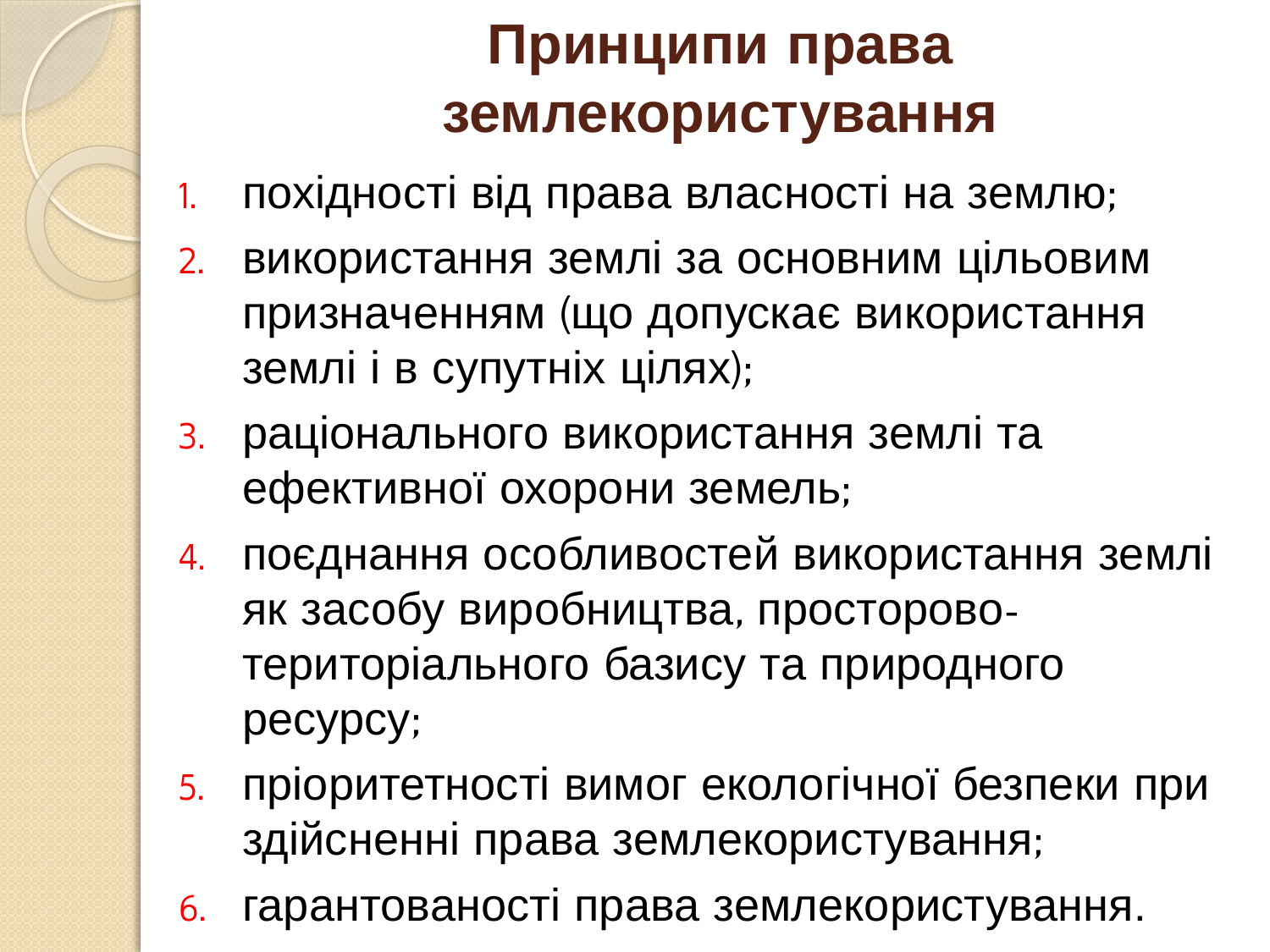

# Принципи права землекористування
похідності від права власності на землю;
використання землі за основним цільовим призначенням (що допускає використання землі і в супутніх цілях);
раціонального використання землі та ефективної охорони земель;
поєднання особливостей використання землі як засобу виробництва, просторово-територіального базису та природного ресурсу;
пріоритетності вимог екологічної безпеки при здійсненні права землекористування;
гарантованості права землекористування.